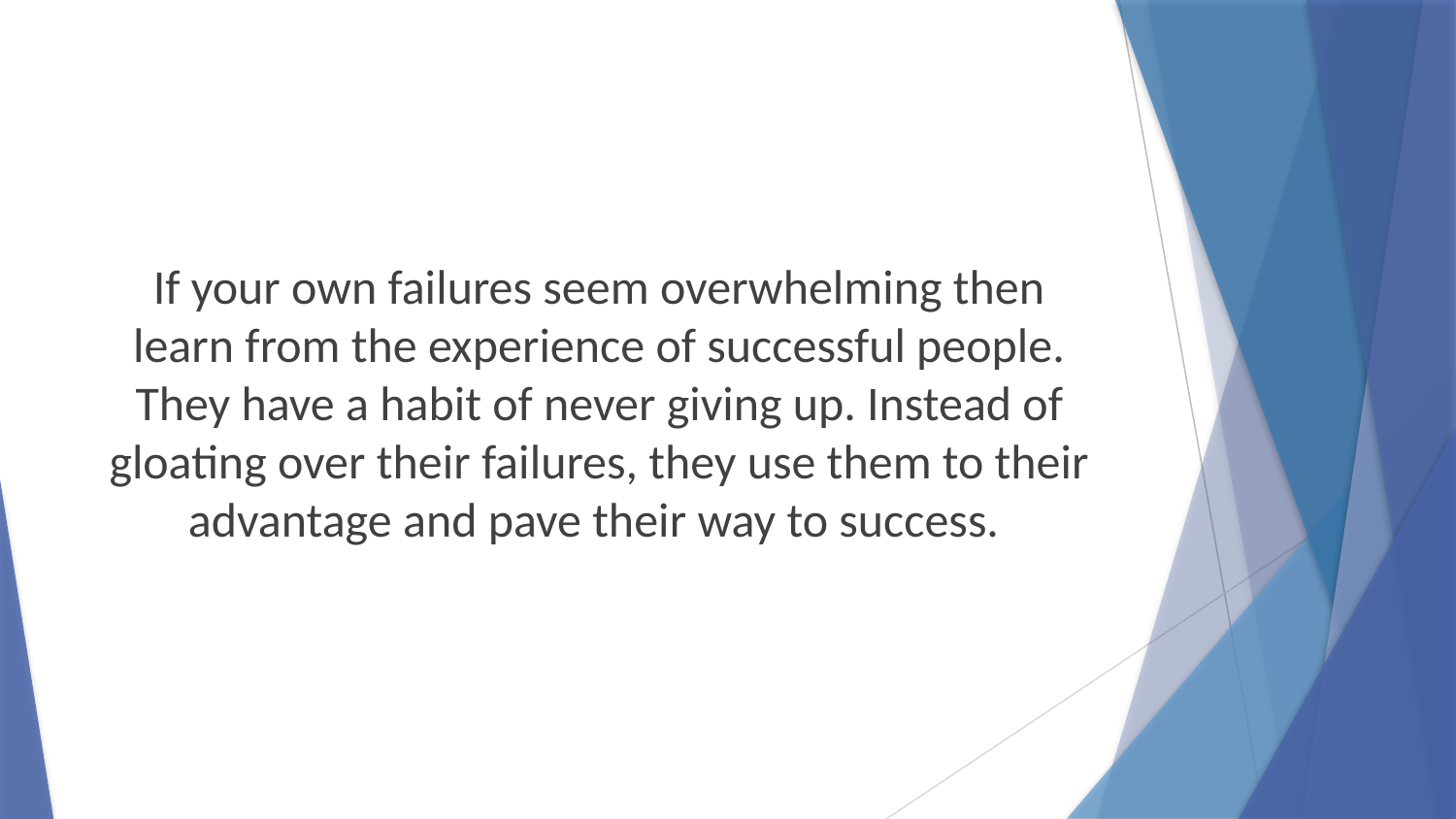

If your own failures seem overwhelming then learn from the experience of successful people. They have a habit of never giving up. Instead of gloating over their failures, they use them to their advantage and pave their way to success.